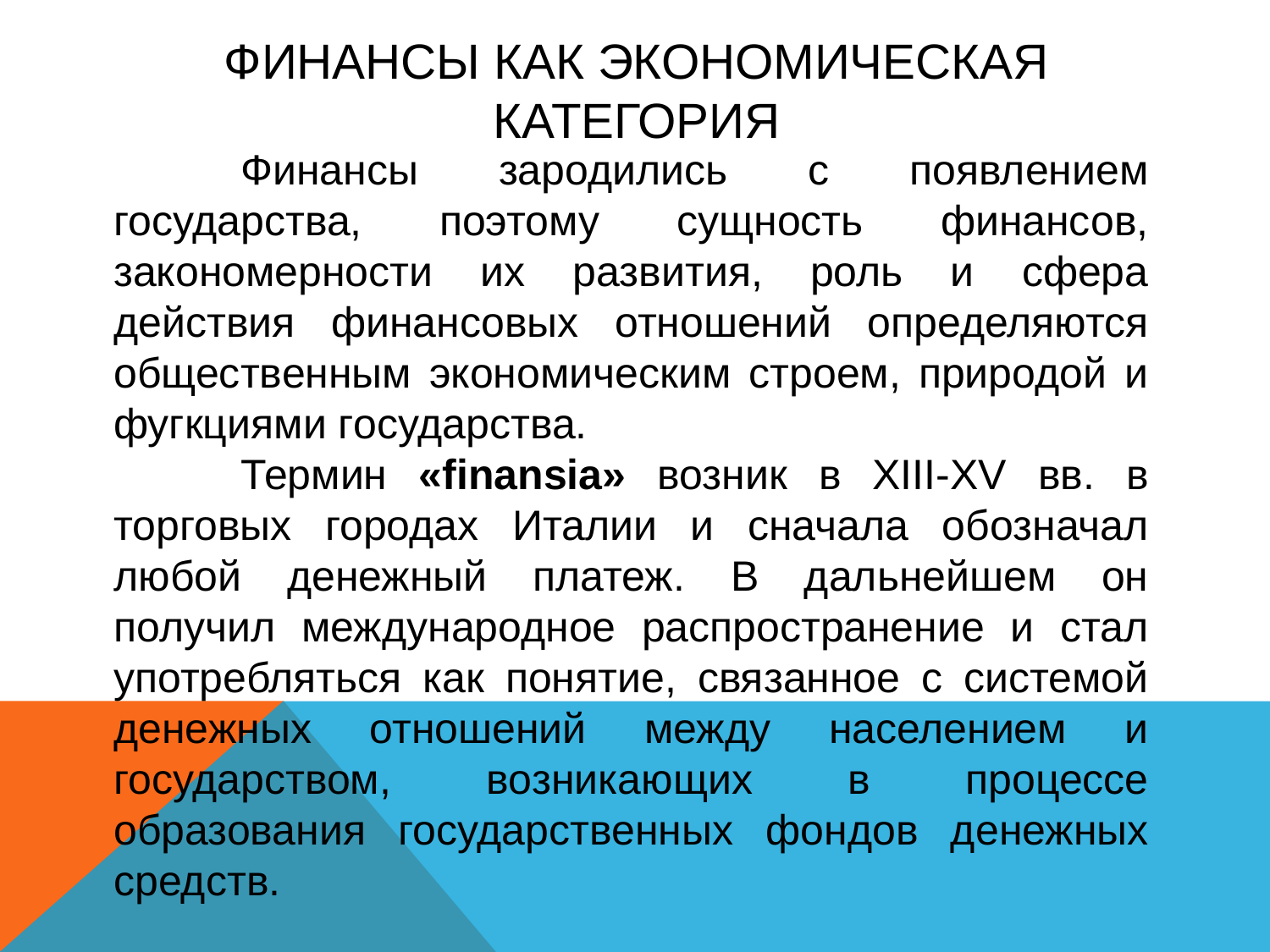

# Финансы как экономическая категория
	Финансы зародились с появлением государства, поэтому сущность финансов, закономерности их развития, роль и сфера действия финансовых отношений определяются общественным экономическим строем, природой и фугкциями государства.
	Термин «finansia» возник в XIII-XV вв. в торговых городах Италии и сначала обозначал любой денежный платеж. В дальнейшем он получил международное распространение и стал употребляться как понятие, связанное с системой денежных отношений между населением и государством, возникающих в процессе образования государственных фондов денежных средств.